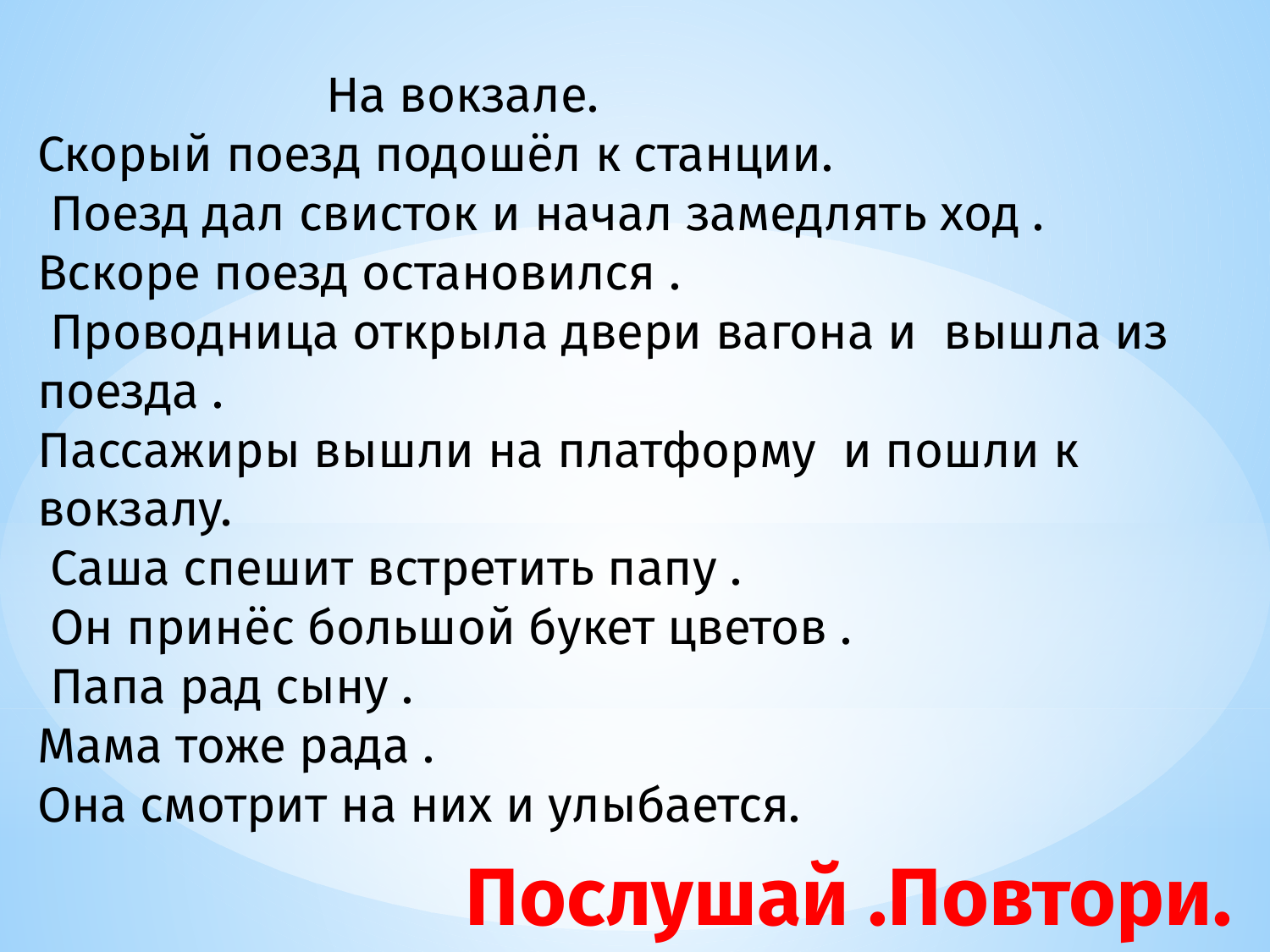

На вокзале.
Скорый поезд подошёл к станции.
 Поезд дал свисток и начал замедлять ход .
Вскоре поезд остановился .
 Проводница открыла двери вагона и  вышла из поезда .
Пассажиры вышли на платформу  и пошли к вокзалу.
 Саша спешит встретить папу .
 Он принёс большой букет цветов .
 Папа рад сыну .
Мама тоже рада .
Она смотрит на них и улыбается.
# Послушай .Повтори.